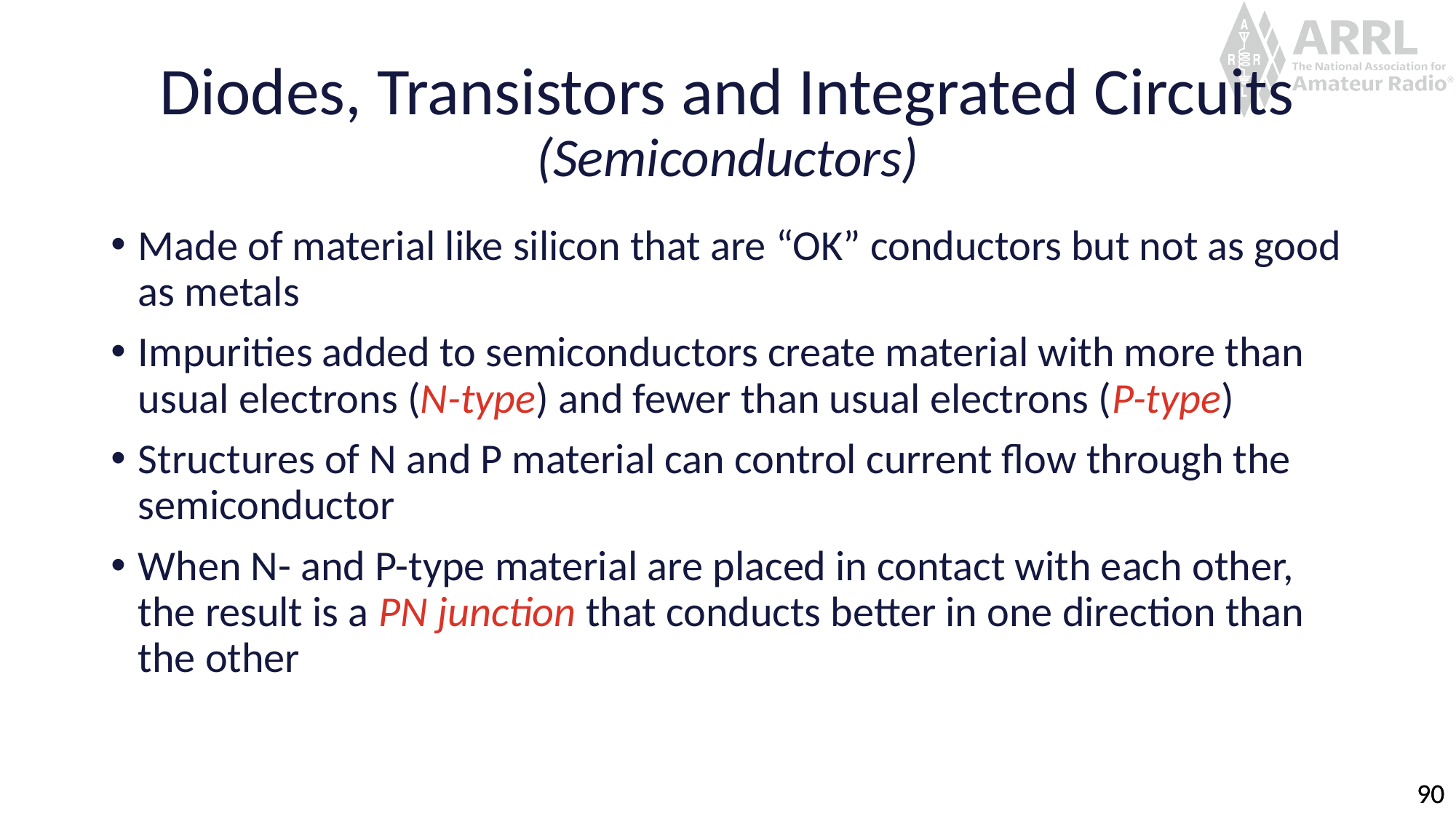

# Diodes, Transistors and Integrated Circuits (Semiconductors)
Made of material like silicon that are “OK” conductors but not as good as metals
Impurities added to semiconductors create material with more than usual electrons (N-type) and fewer than usual electrons (P-type)
Structures of N and P material can control current flow through the semiconductor
When N- and P-type material are placed in contact with each other, the result is a PN junction that conducts better in one direction than the other